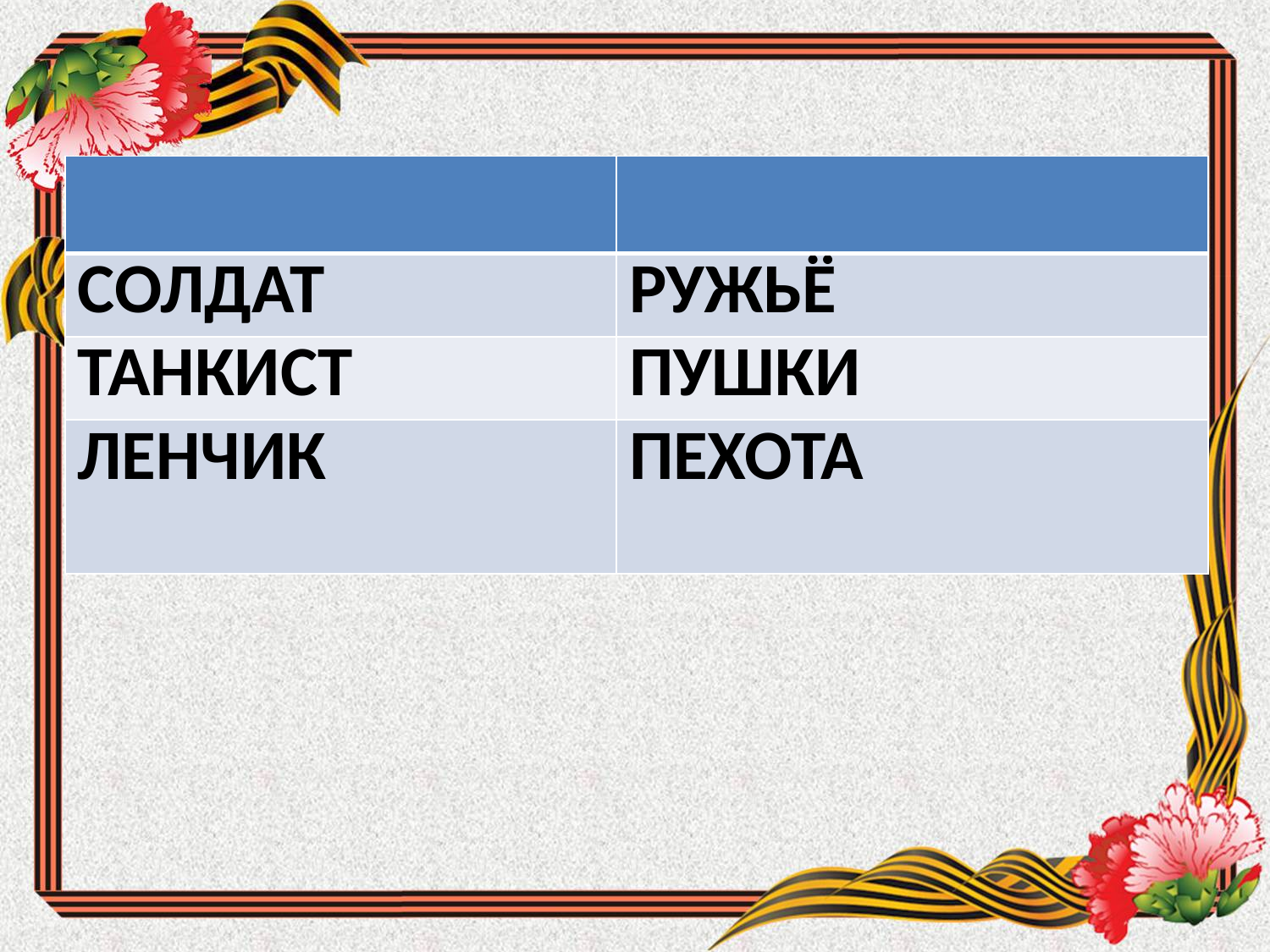

|  |  |
| --- | --- |
| СОЛДАТ | РУЖЬЁ |
| ТАНКИСТ | ПУШКИ |
| ЛЕНЧИК | ПЕХОТА |